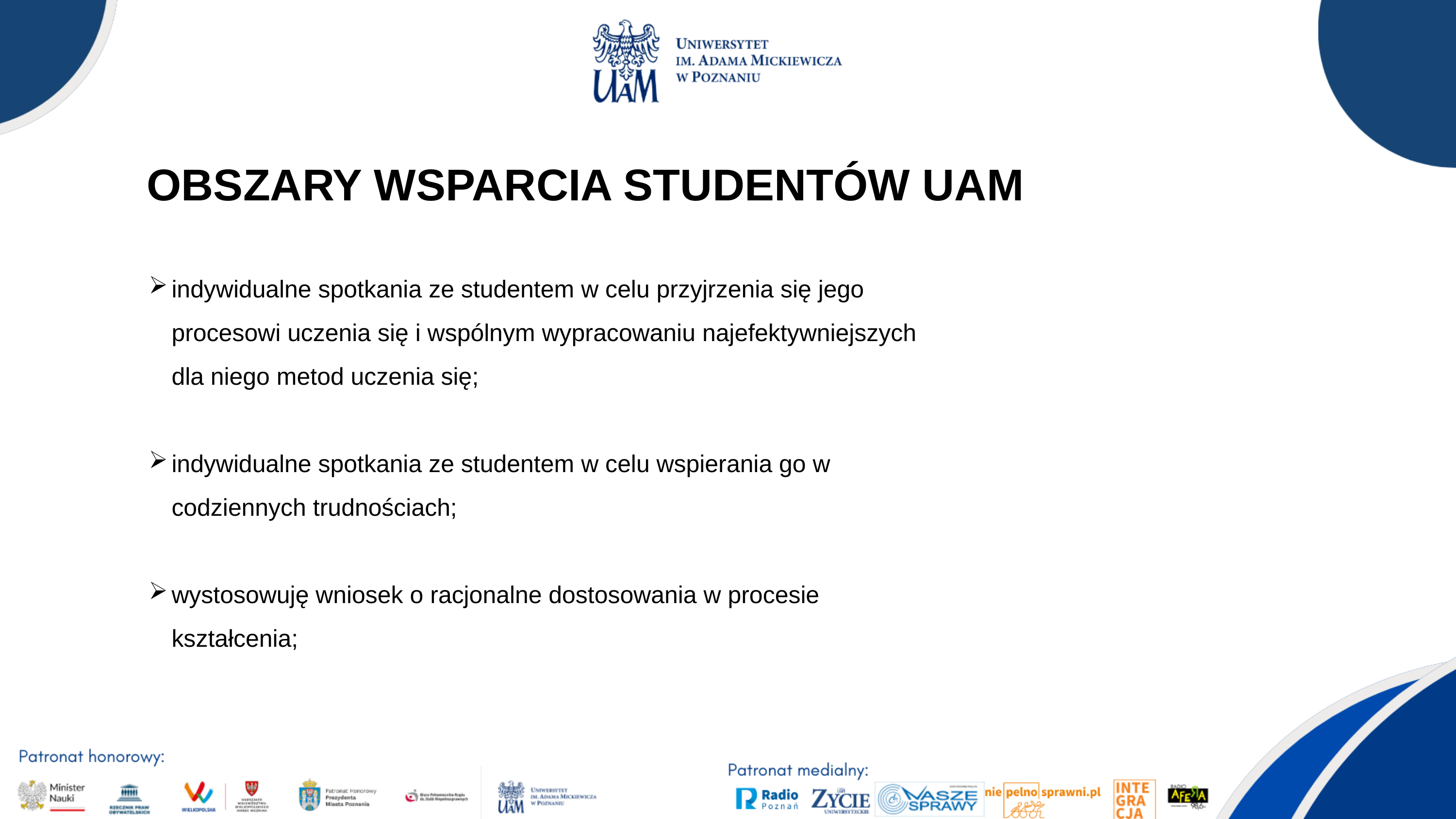

OBSZARY WSPARCIA STUDENTÓW UAM
indywidualne spotkania ze studentem w celu przyjrzenia się jego procesowi uczenia się i wspólnym wypracowaniu najefektywniejszych dla niego metod uczenia się;

indywidualne spotkania ze studentem w celu wspierania go w codziennych trudnościach;

wystosowuję wniosek o racjonalne dostosowania w procesie kształcenia;